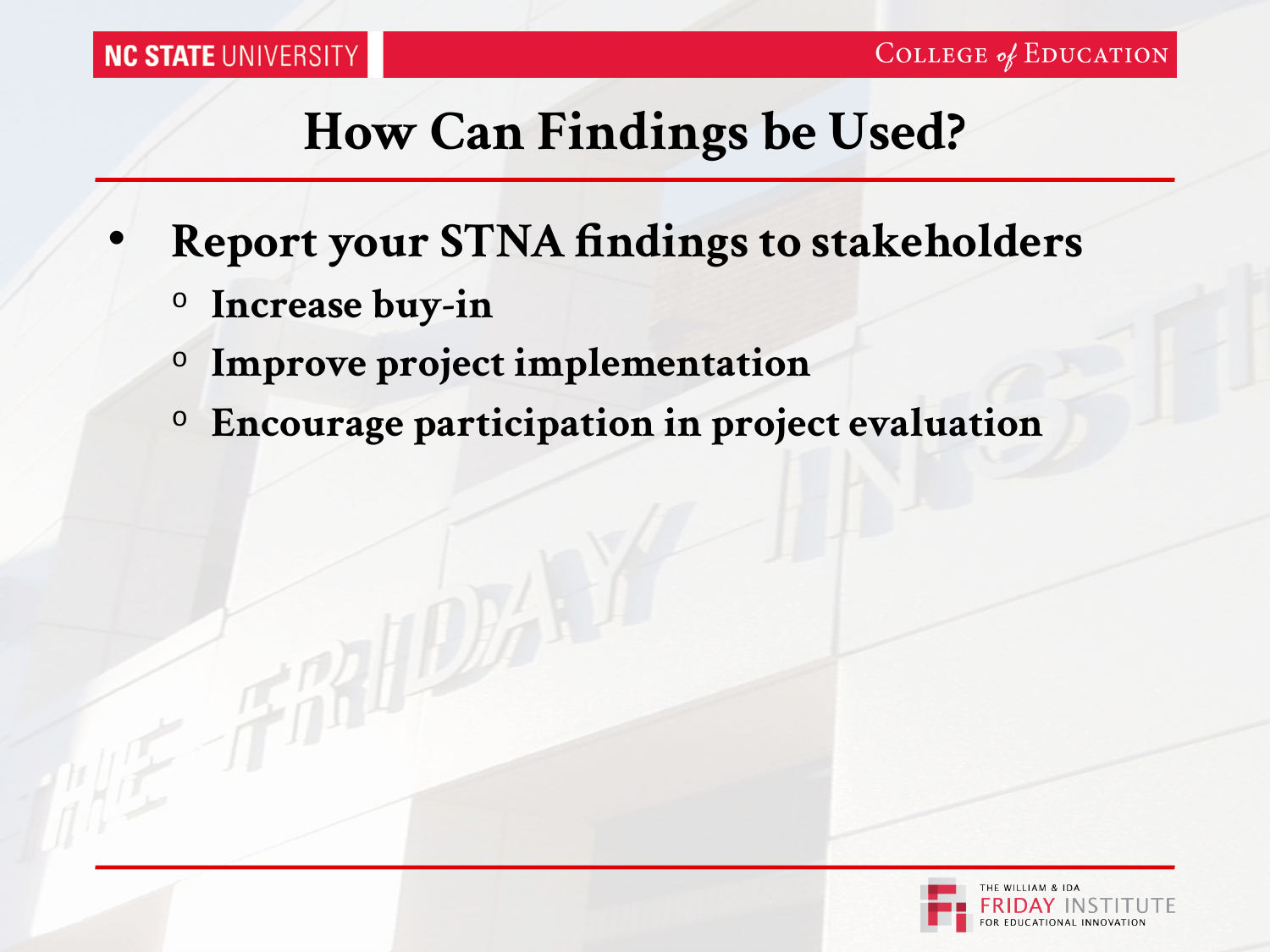

# How Can Findings be Used?
Report your STNA findings to stakeholders
Increase buy-in
Improve project implementation
Encourage participation in project evaluation